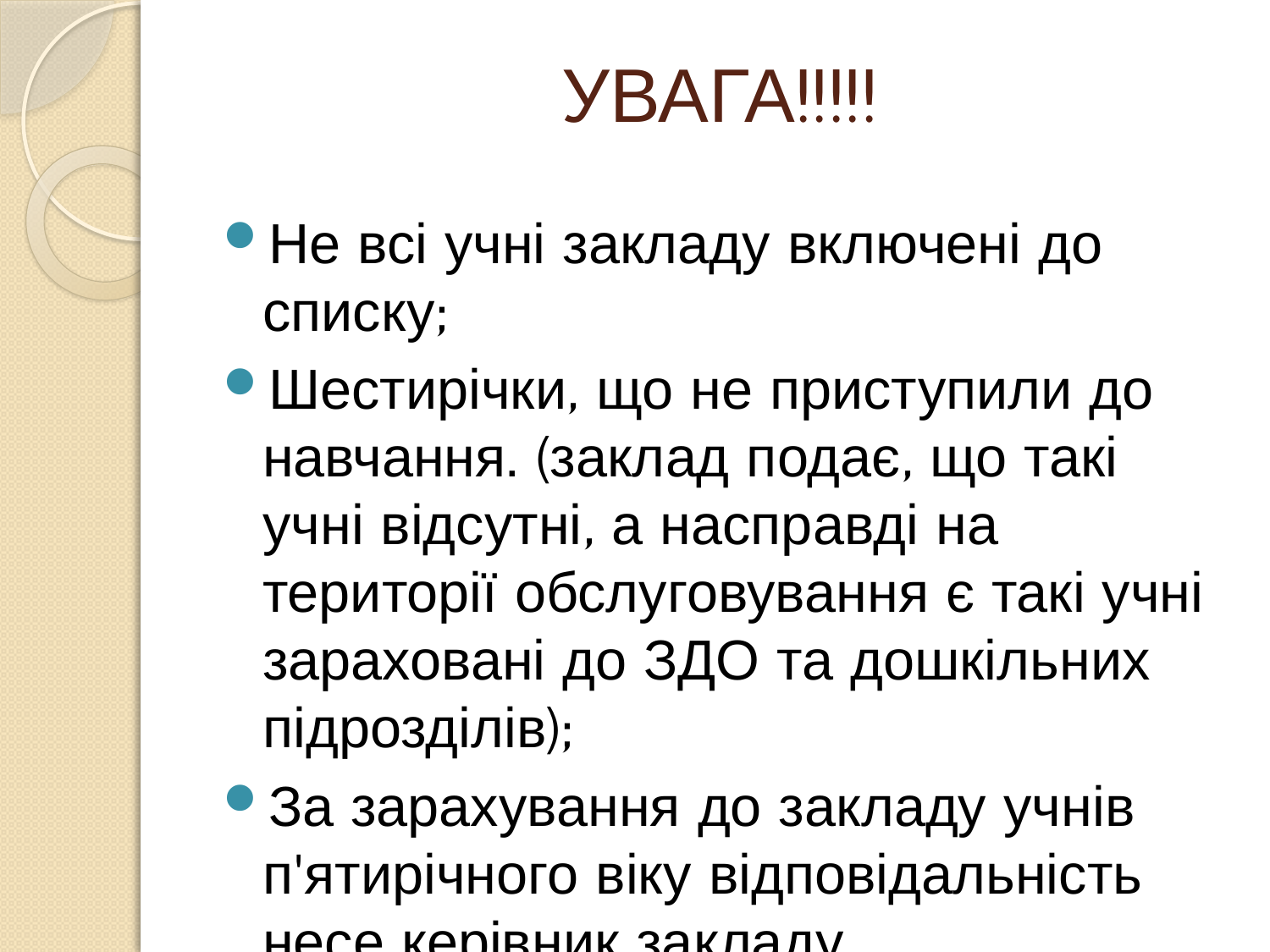

# УВАГА!!!!!
Не всі учні закладу включені до списку;
Шестирічки, що не приступили до навчання. (заклад подає, що такі учні відсутні, а насправді на території обслуговування є такі учні зараховані до ЗДО та дошкільних підрозділів);
За зарахування до закладу учнів п'ятирічного віку відповідальність несе керівник закладу.